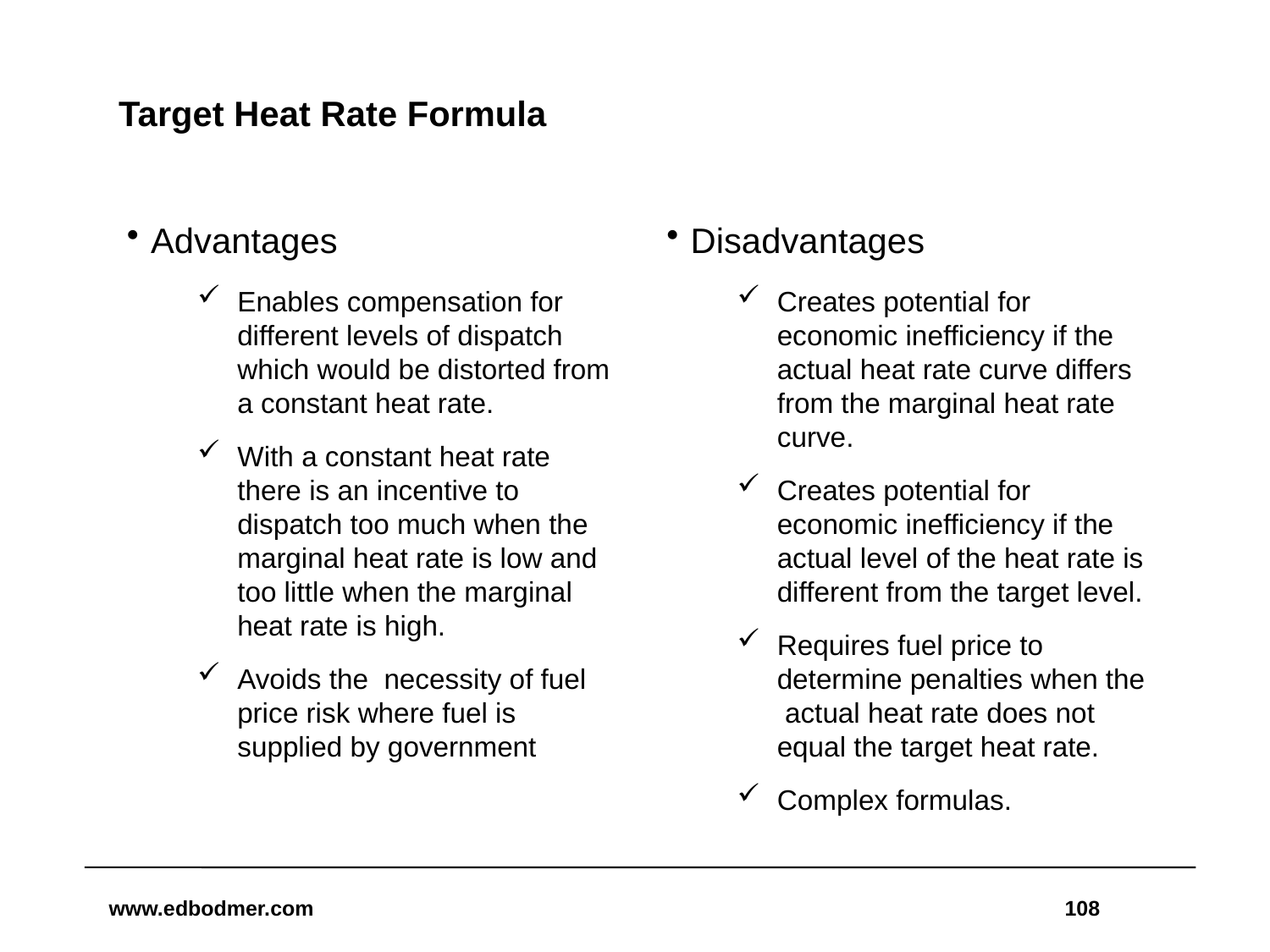

# Target Heat Rate Formula
Advantages
Enables compensation for different levels of dispatch which would be distorted from a constant heat rate.
With a constant heat rate there is an incentive to dispatch too much when the marginal heat rate is low and too little when the marginal heat rate is high.
Avoids the  necessity of fuel price risk where fuel is supplied by government
Disadvantages
Creates potential for economic inefficiency if the actual heat rate curve differs from the marginal heat rate curve.
Creates potential for economic inefficiency if the actual level of the heat rate is different from the target level.
Requires fuel price to determine penalties when the  actual heat rate does not equal the target heat rate.
Complex formulas.